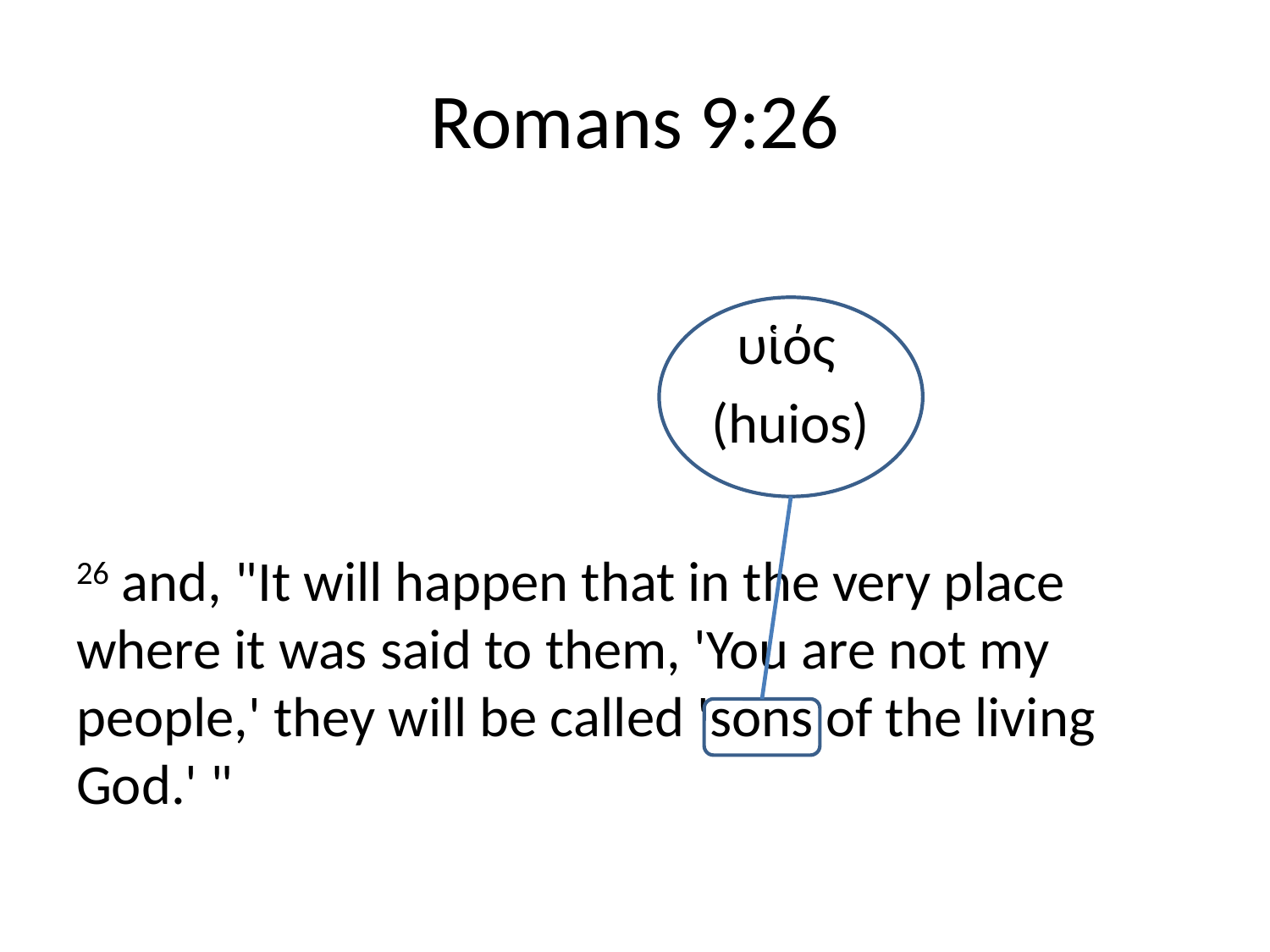

# Romans 9:26

					  υἱός
					(huios)

26 and, "It will happen that in the very place where it was said to them, 'You are not my people,' they will be called 'sons of the living God.' "